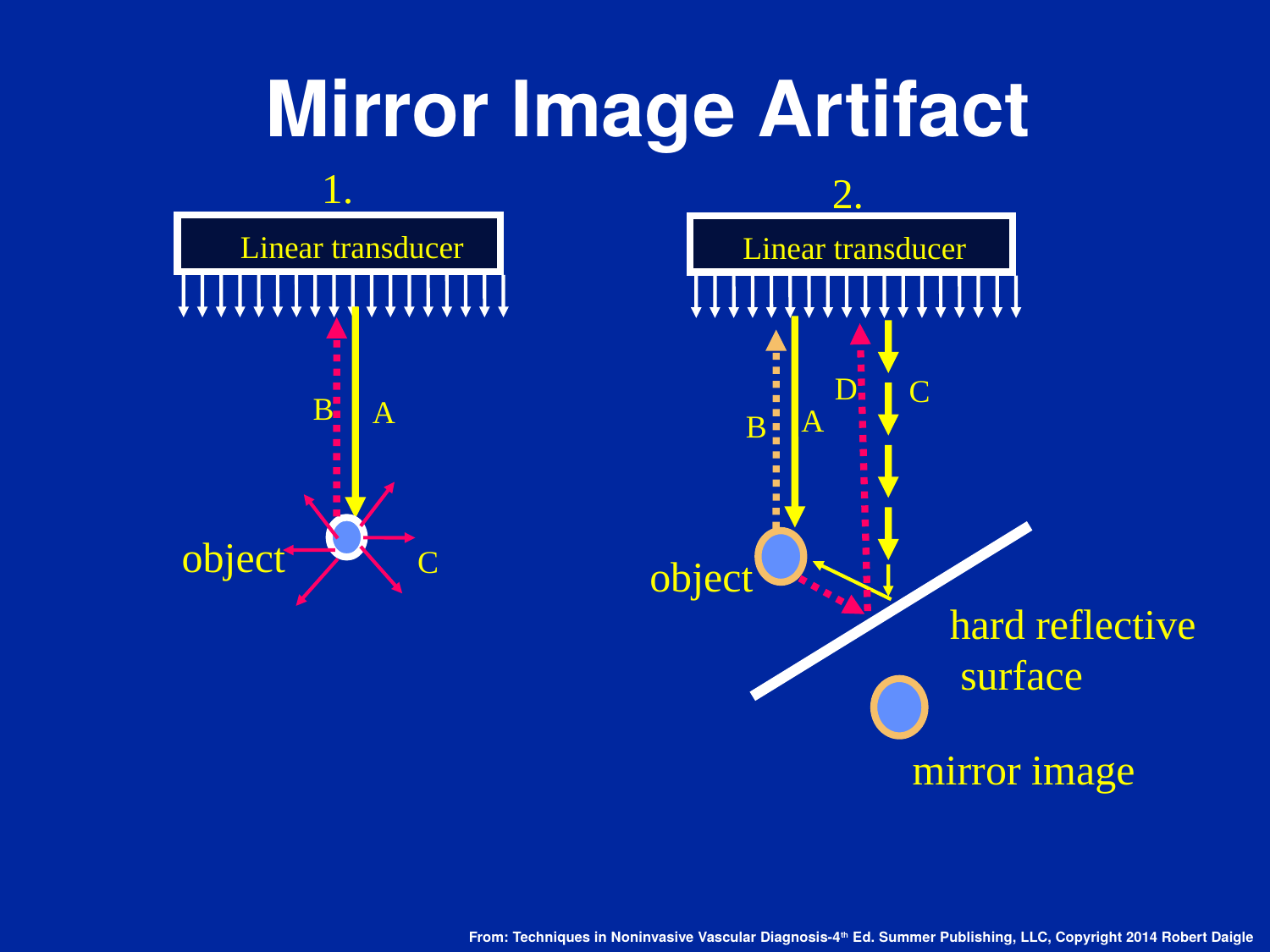

# Mirror Image Artifact
1.
2.

Linear transducer
Linear transducer

D
C
B
A
A
B

object

C
object

hard reflective
 surface

mirror image